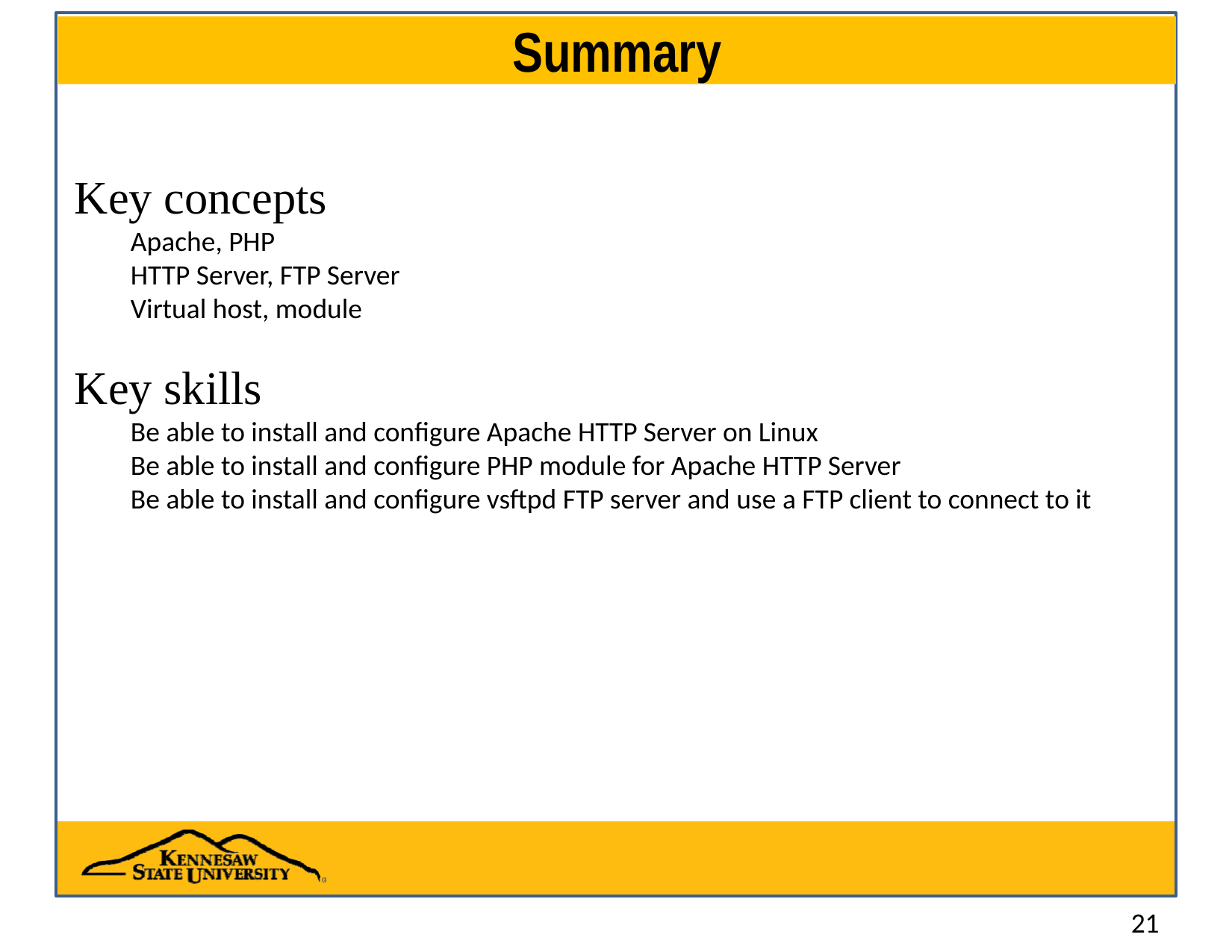

# Summary
Key concepts
Apache, PHP
HTTP Server, FTP Server
Virtual host, module

Key skills
Be able to install and configure Apache HTTP Server on Linux
Be able to install and configure PHP module for Apache HTTP Server
Be able to install and configure vsftpd FTP server and use a FTP client to connect to it